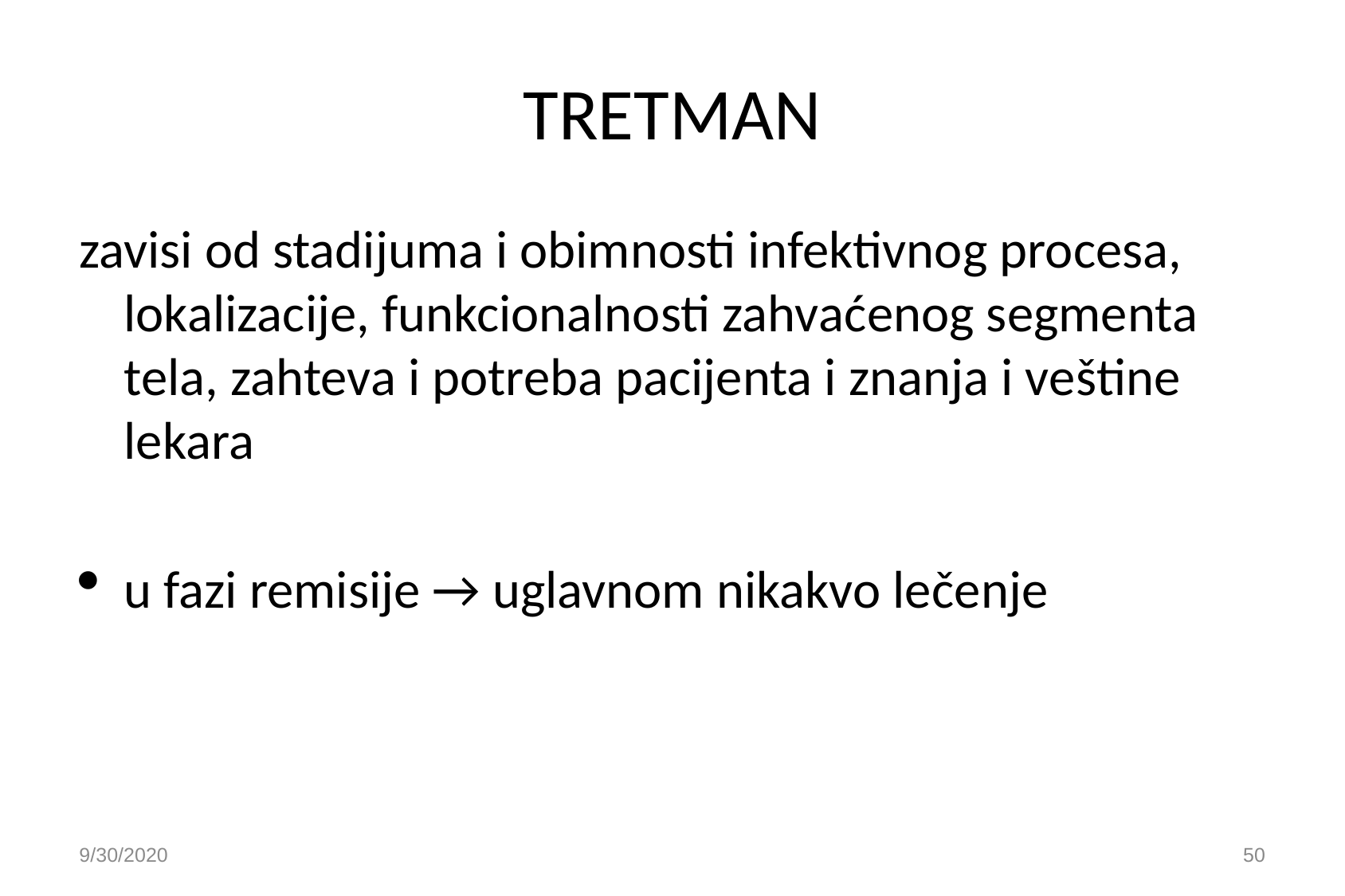

# TRETMAN
zavisi od stadijuma i obimnosti infektivnog procesa, lokalizacije, funkcionalnosti zahvaćenog segmenta tela, zahteva i potreba pacijenta i znanja i veštine lekara

u fazi remisije → uglavnom nikakvo lečenje

9/30/2020
50